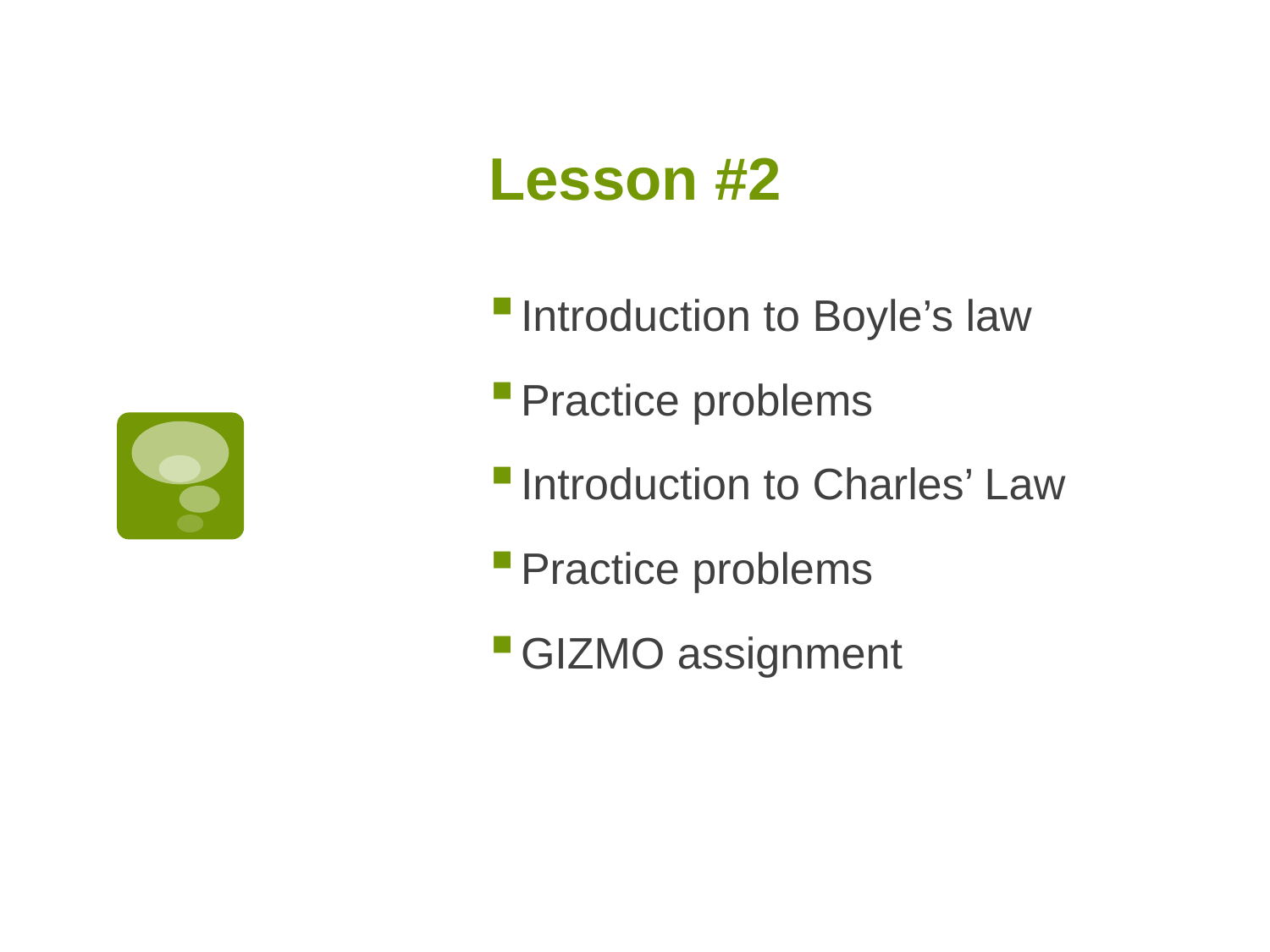

# Lesson #2
Introduction to Boyle’s law
Practice problems
Introduction to Charles’ Law
Practice problems
GIZMO assignment